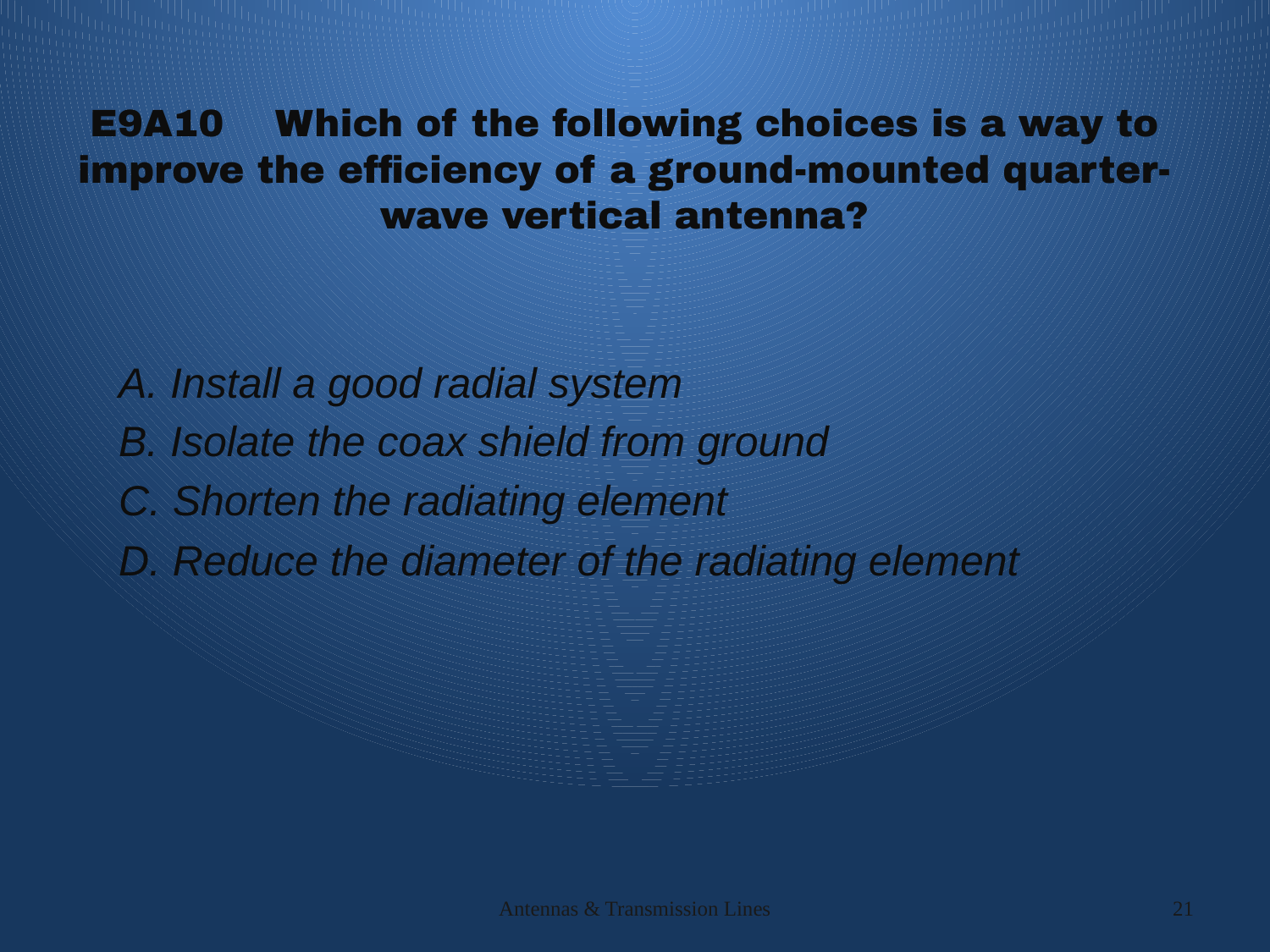

# E9A10    Which of the following choices is a way to improve the efficiency of a ground-mounted quarter-wave vertical antenna?
A. Install a good radial system
B. Isolate the coax shield from ground
C. Shorten the radiating element
D. Reduce the diameter of the radiating element
Antennas & Transmission Lines
21